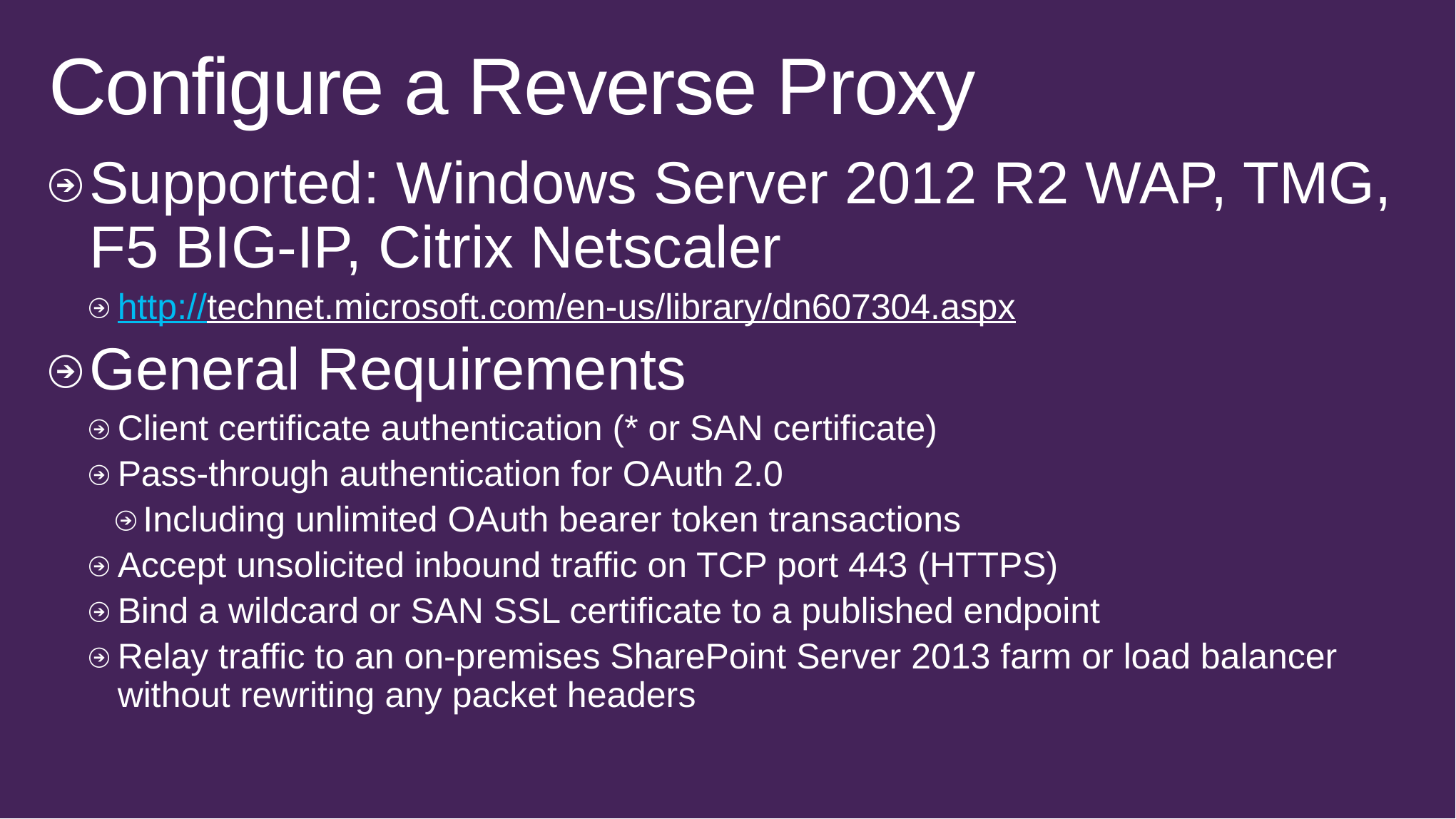

# Configure a Reverse Proxy
Supported: Windows Server 2012 R2 WAP, TMG, F5 BIG-IP, Citrix Netscaler
http://technet.microsoft.com/en-us/library/dn607304.aspx
General Requirements
Client certificate authentication (* or SAN certificate)
Pass-through authentication for OAuth 2.0
Including unlimited OAuth bearer token transactions
Accept unsolicited inbound traffic on TCP port 443 (HTTPS)
Bind a wildcard or SAN SSL certificate to a published endpoint
Relay traffic to an on-premises SharePoint Server 2013 farm or load balancer without rewriting any packet headers